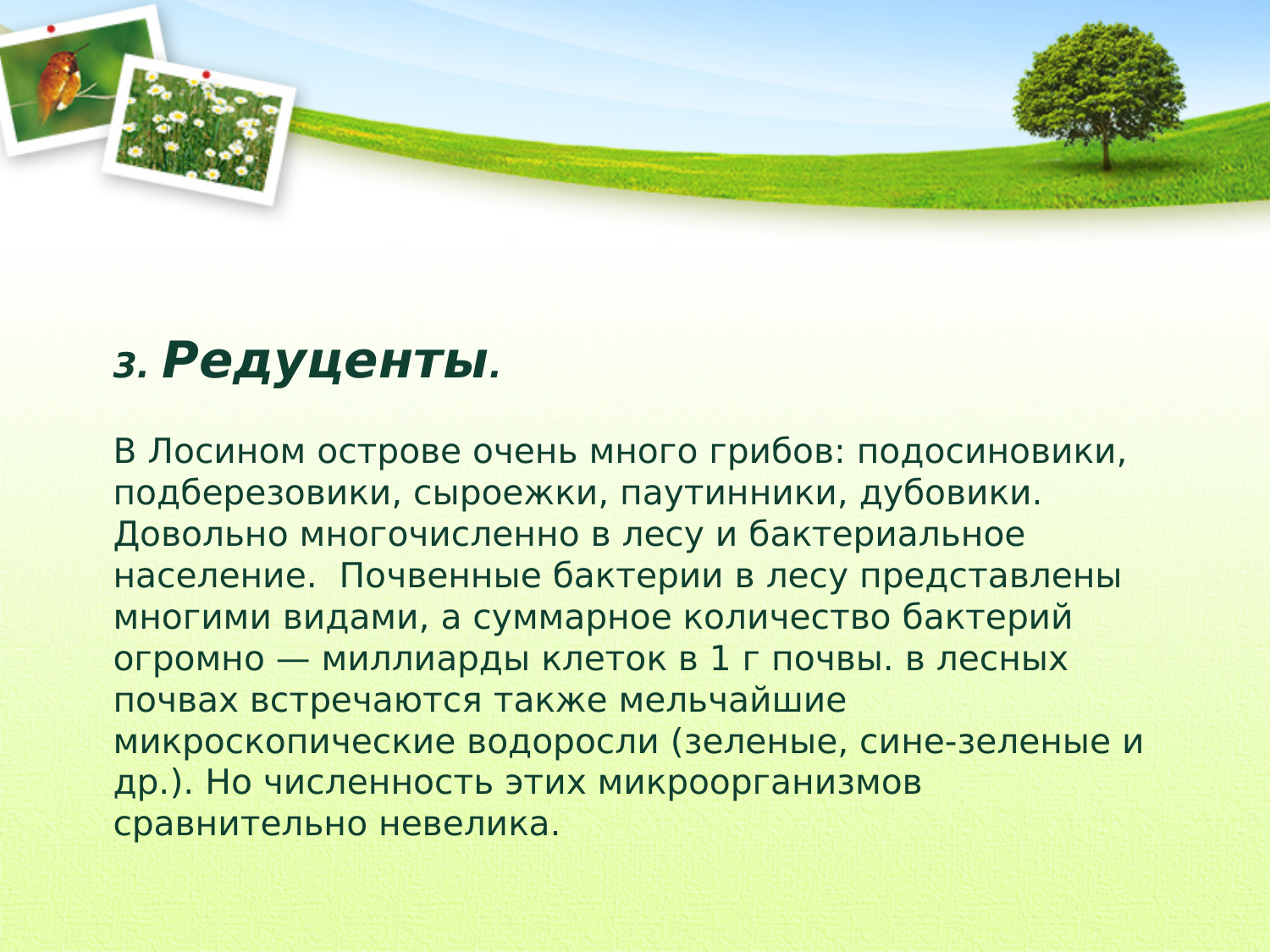

3. Редуценты.

В Лосином острове очень много грибов: подосиновики, подберезовики, сыроежки, паутинники, дубовики. Довольно многочисленно в лесу и бактериальное население.  Почвенные бактерии в лесу представлены многими видами, а суммарное количество бактерий огромно — миллиарды клеток в 1 г почвы. в лесных почвах встречаются также мельчайшие микроскопические водоросли (зеленые, сине-зеленые и др.). Но численность этих микроорганизмов сравнительно невелика.